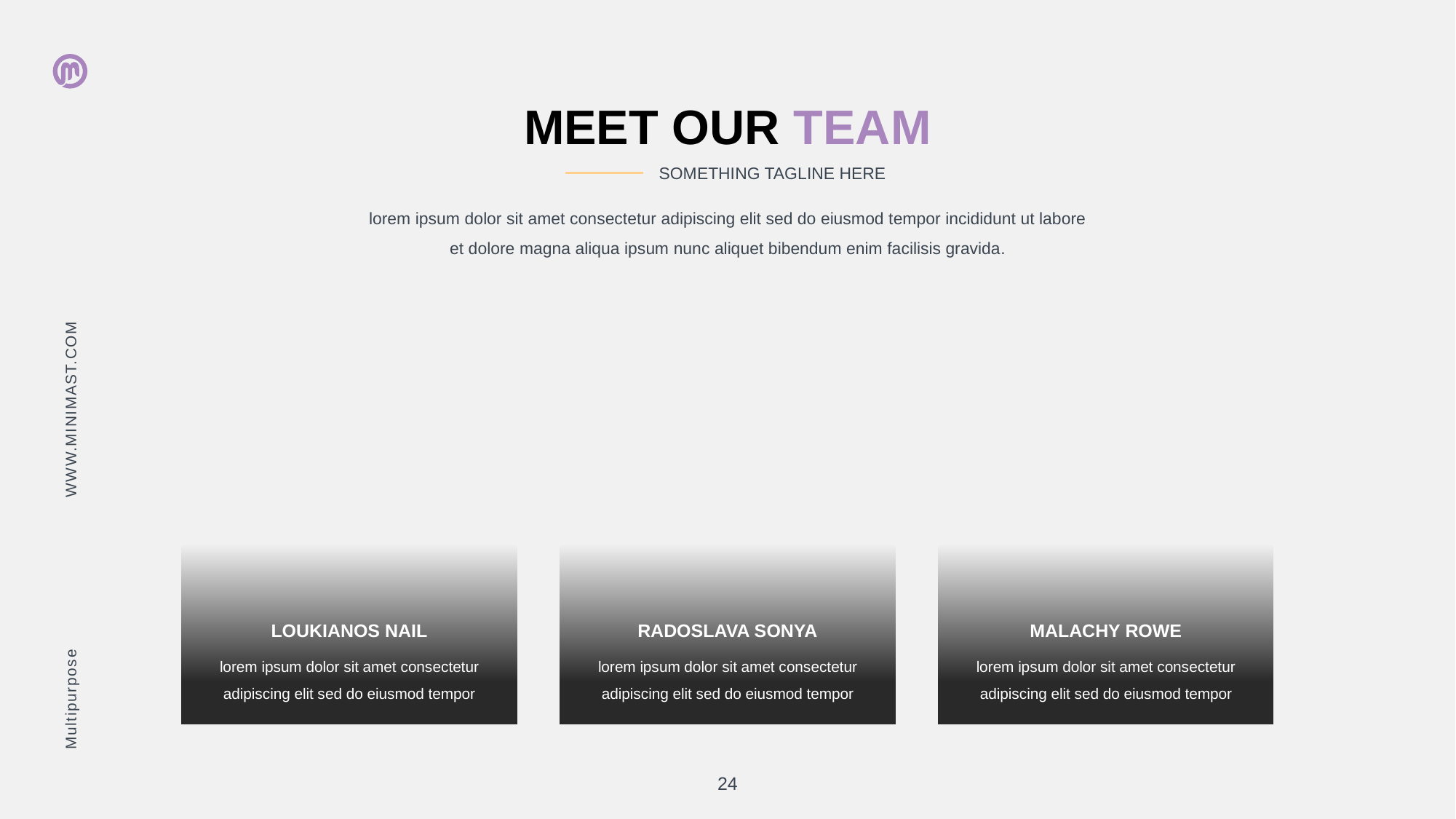

WWW.MINIMAST.COM
Multipurpose
MEET OUR TEAM
SOMETHING TAGLINE HERE
lorem ipsum dolor sit amet consectetur adipiscing elit sed do eiusmod tempor incididunt ut labore et dolore magna aliqua ipsum nunc aliquet bibendum enim facilisis gravida.

LOUKIANOS NAIL
lorem ipsum dolor sit amet consectetur adipiscing elit sed do eiusmod tempor
RADOSLAVA SONYA
lorem ipsum dolor sit amet consectetur adipiscing elit sed do eiusmod tempor
MALACHY ROWE
lorem ipsum dolor sit amet consectetur adipiscing elit sed do eiusmod tempor